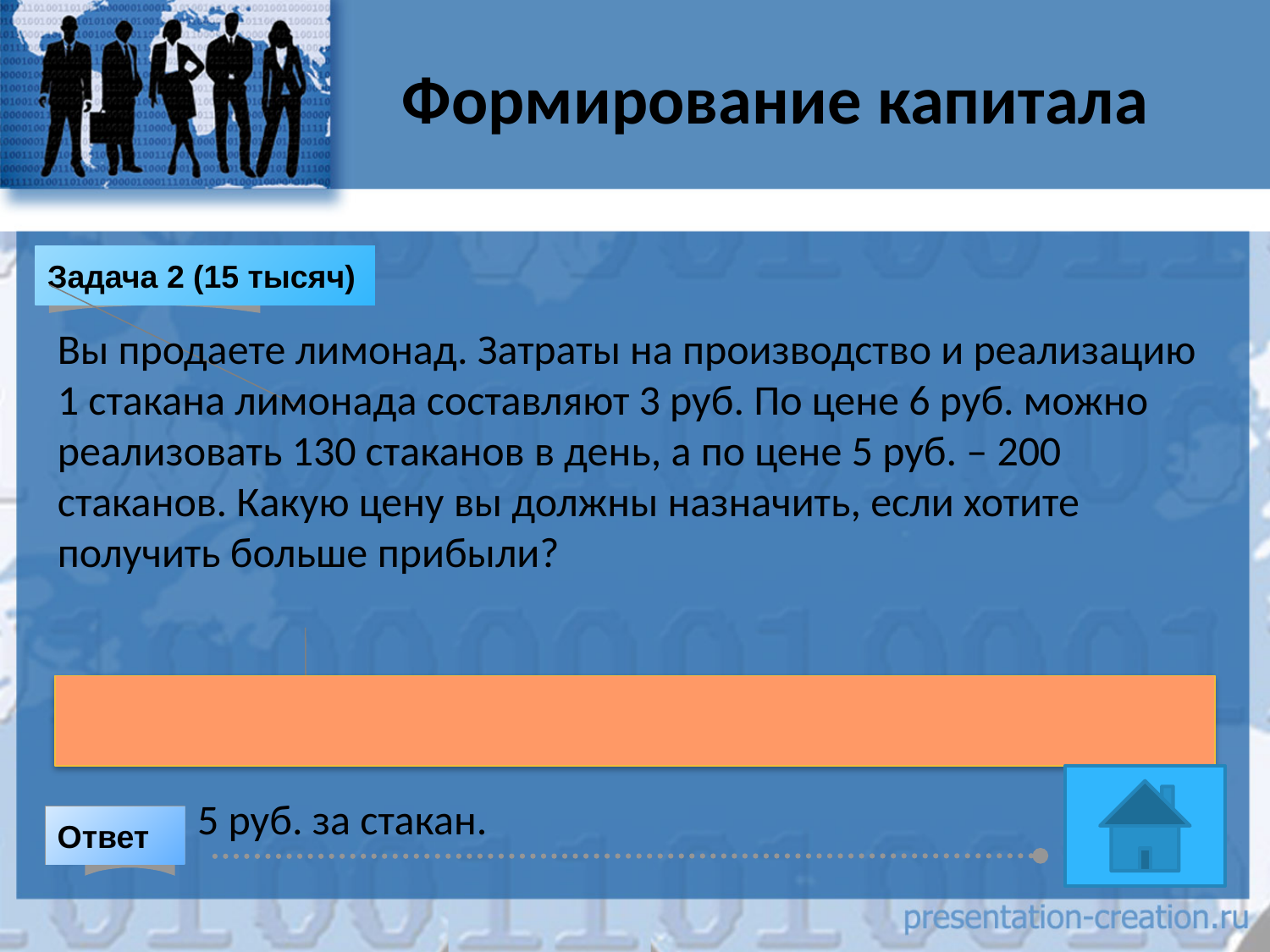

# Формирование капитала
Задача 2 (15 тысяч)

Вы продаете лимонад. Затраты на производство и реализацию 1 стакана лимонада составляют 3 руб. По цене 6 руб. можно реализовать 130 стаканов в день, а по цене 5 руб. – 200 стаканов. Какую цену вы должны назначить, если хотите получить больше прибыли?

5 руб. за стакан.
Ответ